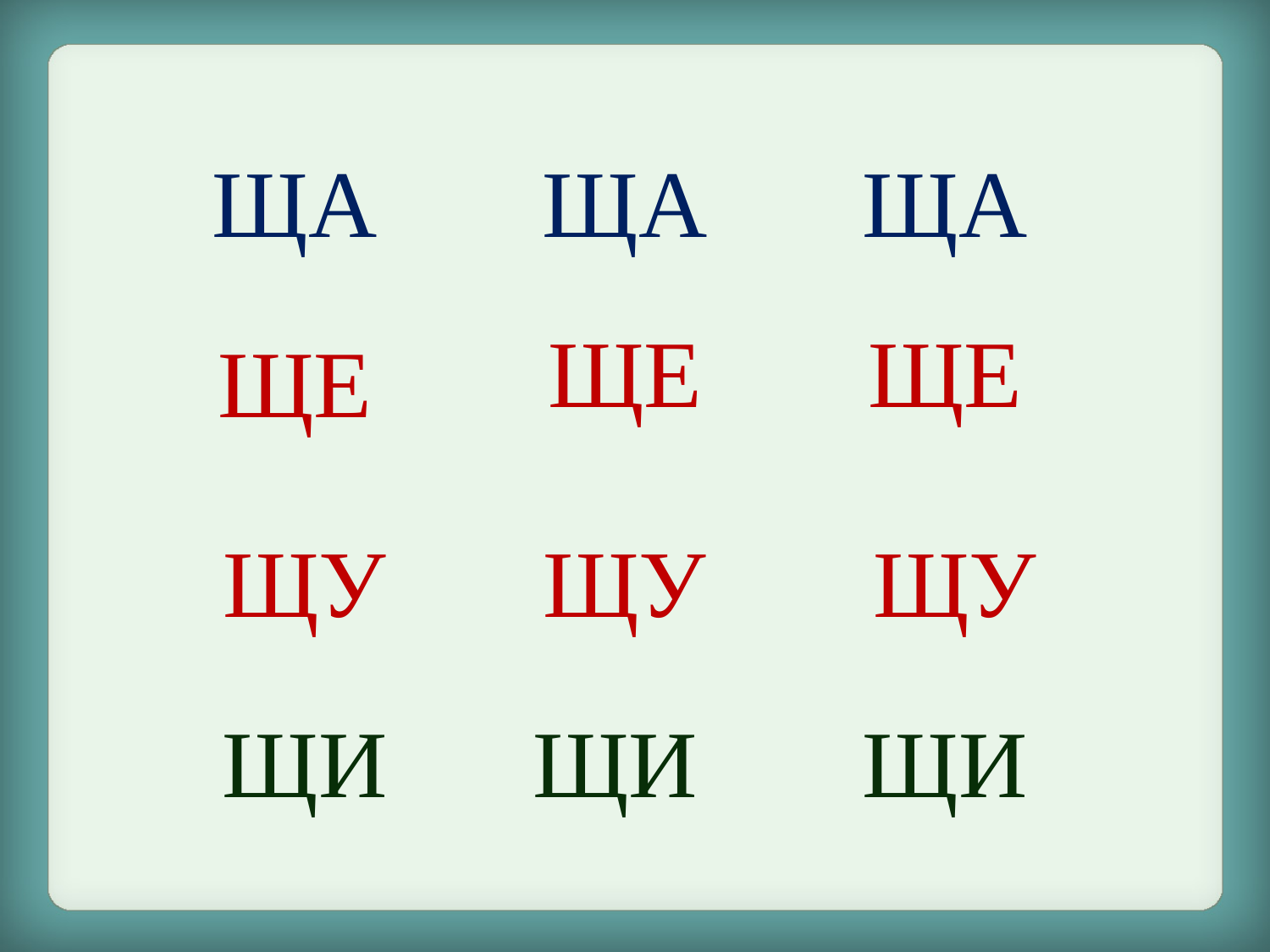

ЩА
ЩА
ЩА
ЩЕ
ЩЕ
ЩЕ
ЩУ
ЩУ
ЩУ
ЩИ
ЩИ
ЩИ